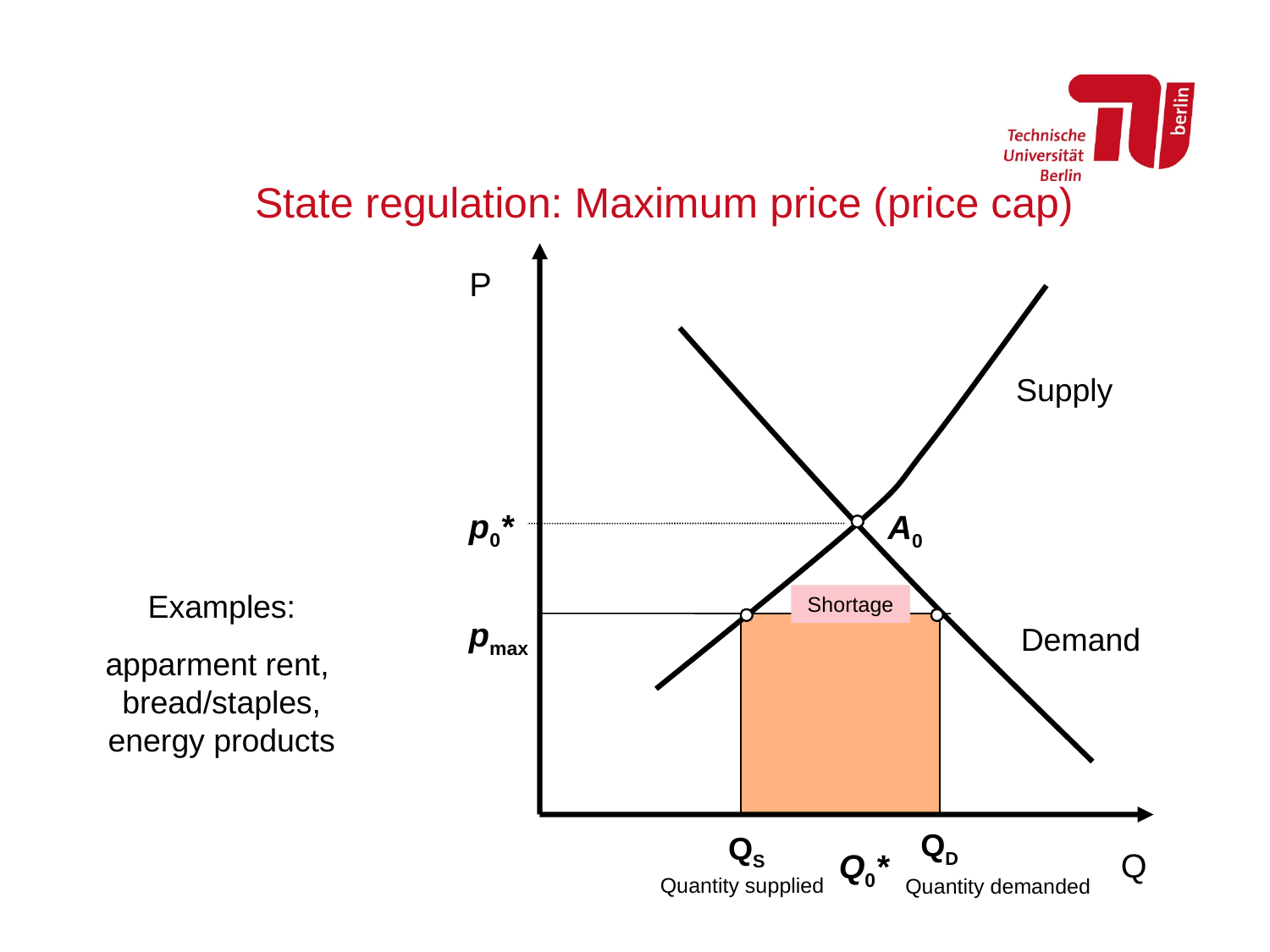

# State regulation: Maximum price (price cap)

P

Supply
p0*
A0

Examples:

apparment rent,
bread/staples,
energy products
Shortage

pmax

Demand

QD
QS
Q
Q0*
Quantity supplied
Quantity demanded